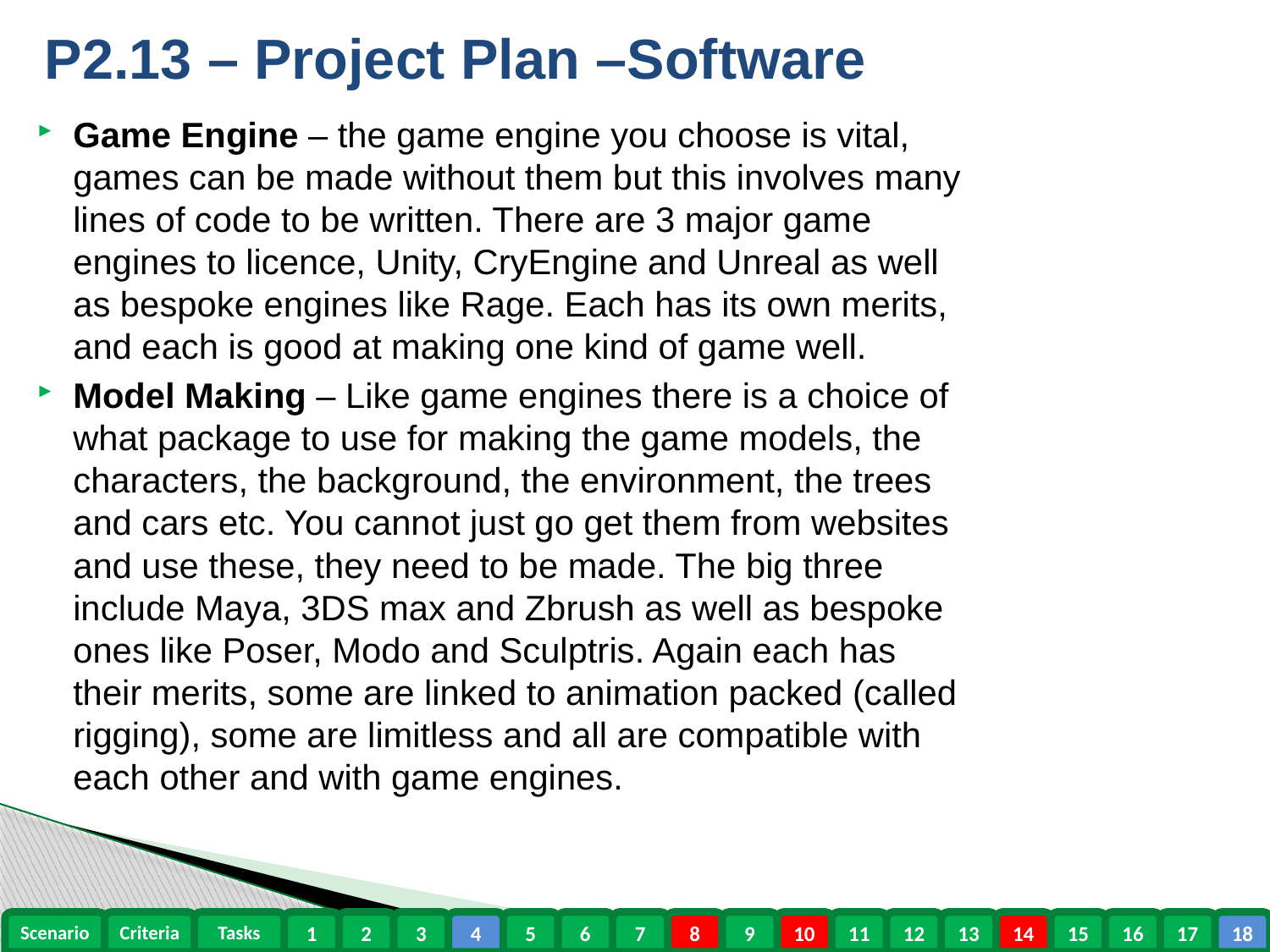

# P2.13 – Project Plan –Software
Game Engine – the game engine you choose is vital, games can be made without them but this involves many lines of code to be written. There are 3 major game engines to licence, Unity, CryEngine and Unreal as well as bespoke engines like Rage. Each has its own merits, and each is good at making one kind of game well.
Model Making – Like game engines there is a choice of what package to use for making the game models, the characters, the background, the environment, the trees and cars etc. You cannot just go get them from websites and use these, they need to be made. The big three include Maya, 3DS max and Zbrush as well as bespoke ones like Poser, Modo and Sculptris. Again each has their merits, some are linked to animation packed (called rigging), some are limitless and all are compatible with each other and with game engines.